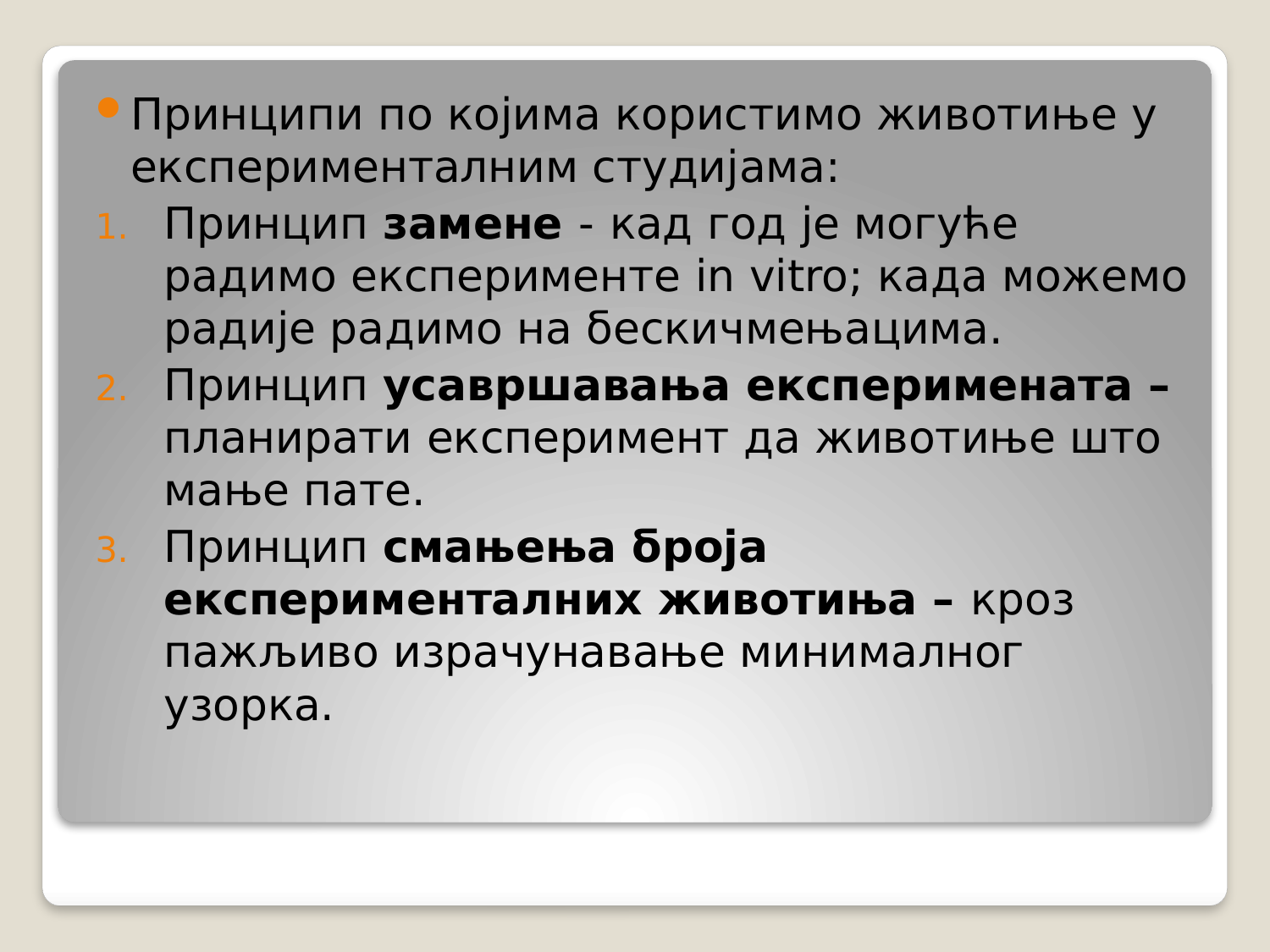

Принципи по којима користимо животиње у експерименталним студијама:
Принцип замене - кад год је могуће радимо експерименте in vitro; када можемо радије радимо на бескичмењацима.
Принцип усавршавања експеримената – планирати експеримент да животиње што мање пате.
Принцип смањења броја експерименталних животиња – кроз пажљиво израчунавање минималног узорка.
#